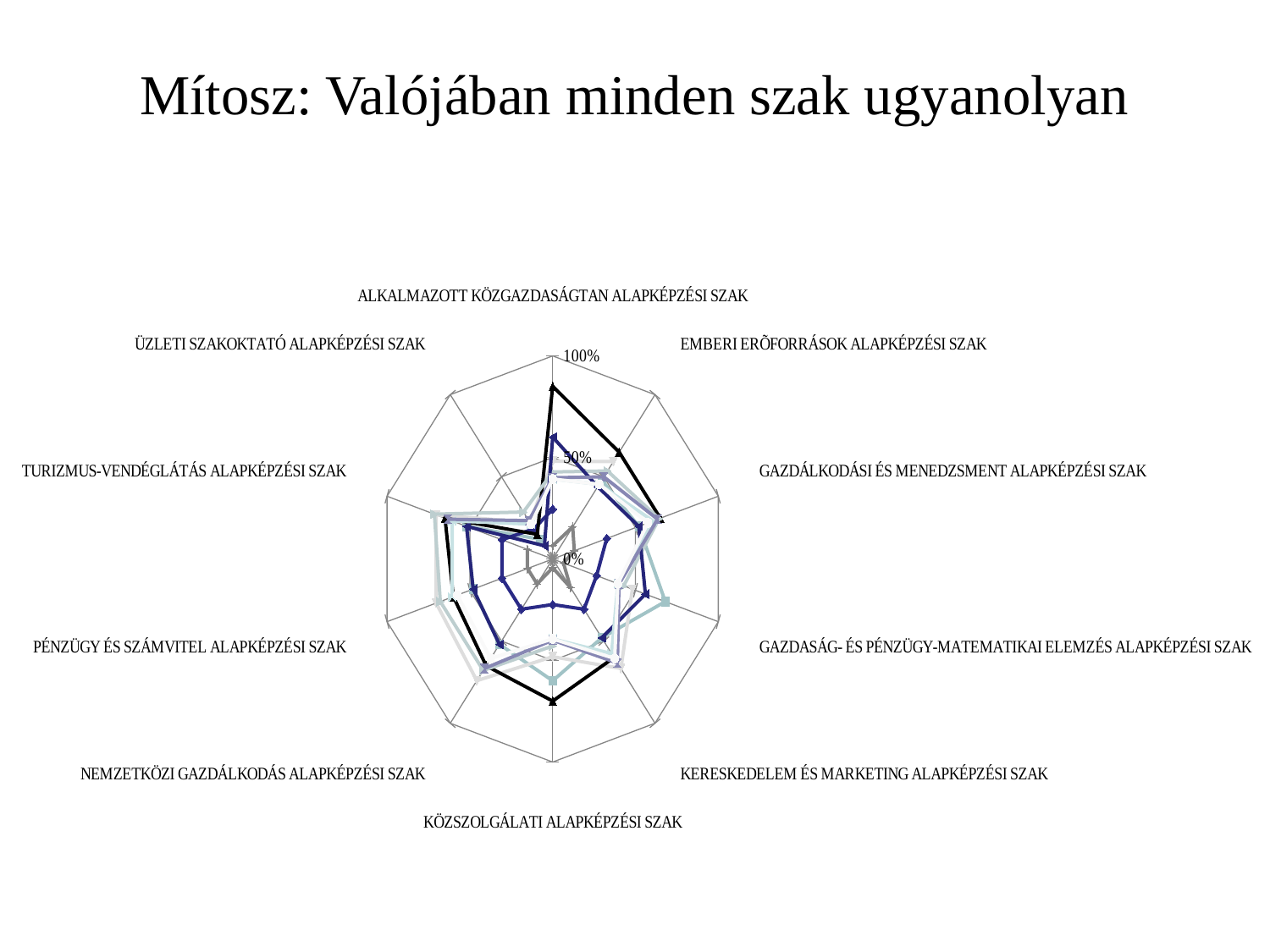

# Mítosz: Valójában minden szak ugyanolyan

### Chart

| Category | ALKALMAZOTT KÖZGAZDASÁGTAN ALAPKÉPZÉSI SZAK | EMBERI ERÕFORRÁSOK ALAPKÉPZÉSI SZAK | GAZDÁLKODÁSI ÉS MENEDZSMENT ALAPKÉPZÉSI SZAK | GAZDASÁG- ÉS PÉNZÜGY-MATEMATIKAI ELEMZÉS ALAPKÉPZÉSI SZAK | KERESKEDELEM ÉS MARKETING ALAPKÉPZÉSI SZAK | KÖZSZOLGÁLATI ALAPKÉPZÉSI SZAK | NEMZETKÖZI GAZDÁLKODÁS ALAPKÉPZÉSI SZAK | PÉNZÜGY ÉS SZÁMVITEL ALAPKÉPZÉSI SZAK | TURIZMUS-VENDÉGLÁTÁS ALAPKÉPZÉSI SZAK | ÜZLETI SZAKOKTATÓ ALAPKÉPZÉSI SZAK |
|---|---|---|---|---|---|---|---|---|---|---|
| ALKALMAZOTT KÖZGAZDASÁGTAN ALAPKÉPZÉSI SZAK | None | 0.24489795918367346 | 0.481481481481482 | 0.8500000000000006 | 0.42857142857142855 | 0.6000000000000006 | 0.39393939393939464 | 0.4 | 0.39393939393939464 | 0.06521739130434782 |
| EMBERI ERÕFORRÁSOK ALAPKÉPZÉSI SZAK | 0.4800000000000003 | None | 0.5925925925925927 | 0.6500000000000012 | 0.5357142857142856 | 0.44 | 0.45454545454545453 | 0.5 | 0.45454545454545453 | 0.19565217391304313 |
| GAZDÁLKODÁSI ÉS MENEDZSMENT ALAPKÉPZÉSI SZAK | 0.52 | 0.3265306122448989 | None | 0.6500000000000012 | 0.6428571428571429 | 0.52 | 0.6060606060606066 | 0.6333333333333336 | 0.5757575757575758 | 0.1304347826086957 |
| GAZDASÁG- ÉS PÉNZÜGY-MATEMATIKAI ELEMZÉS ALAPKÉPZÉSI SZAK | 0.68 | 0.2653061224489796 | 0.481481481481482 | None | 0.42857142857142855 | 0.56 | 0.39393939393939464 | 0.4 | 0.39393939393939464 | 0.06521739130434782 |
| KERESKEDELEM ÉS MARKETING ALAPKÉPZÉSI SZAK | 0.4800000000000003 | 0.3061224489795924 | 0.6666666666666666 | 0.6000000000000006 | None | 0.4800000000000003 | 0.5757575757575758 | 0.6333333333333336 | 0.6060606060606066 | 0.17391304347826136 |
| KÖZSZOLGÁLATI ALAPKÉPZÉSI SZAK | 0.6000000000000006 | 0.2244897959183674 | 0.481481481481482 | 0.7000000000000006 | 0.42857142857142855 | None | 0.39393939393939464 | 0.4 | 0.39393939393939464 | 0.04347826086956522 |
| NEMZETKÖZI GAZDÁLKODÁS ALAPKÉPZÉSI SZAK | 0.52 | 0.3061224489795924 | 0.7407407407407407 | 0.6500000000000012 | 0.6785714285714298 | 0.52 | None | 0.6666666666666666 | 0.6060606060606066 | 0.15217391304347827 |
| PÉNZÜGY ÉS SZÁMVITEL ALAPKÉPZÉSI SZAK | 0.4800000000000003 | 0.3061224489795924 | 0.7037037037037037 | 0.6000000000000006 | 0.6785714285714298 | 0.4800000000000003 | 0.6060606060606066 | None | 0.5757575757575758 | 0.15217391304347827 |
| TURIZMUS-VENDÉGLÁTÁS ALAPKÉPZÉSI SZAK | 0.52 | 0.3061224489795924 | 0.7037037037037037 | 0.6500000000000012 | 0.7142857142857146 | 0.52 | 0.6060606060606066 | 0.6333333333333336 | None | 0.15217391304347827 |
| ÜZLETI SZAKOKTATÓ ALAPKÉPZÉSI SZAK | 0.12000000000000002 | 0.1836734693877551 | 0.2222222222222222 | 0.15000000000000024 | 0.2857142857142864 | 0.08000000000000004 | 0.2121212121212122 | 0.2333333333333336 | 0.2121212121212122 | None |